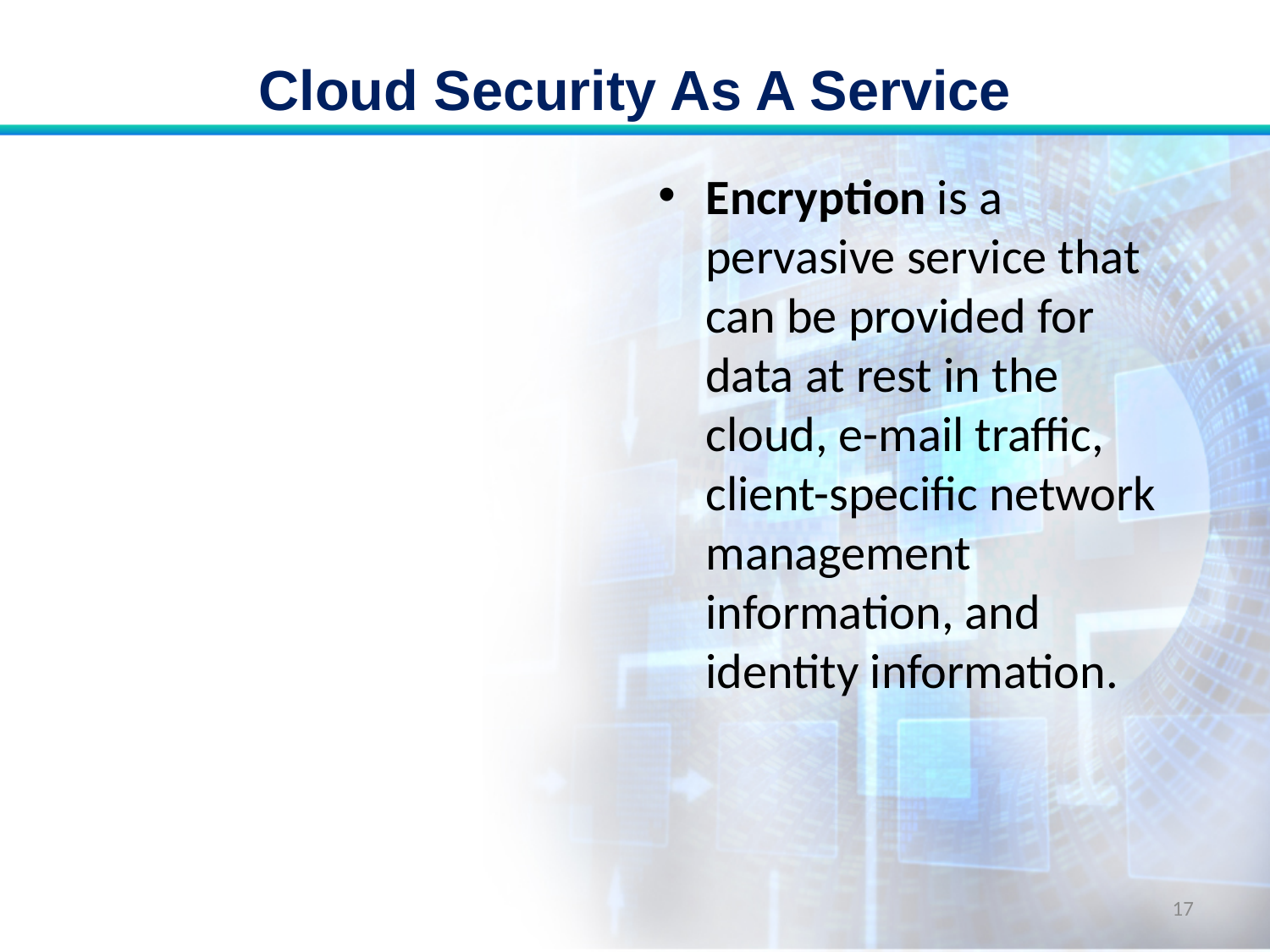

# Cloud Security As A Service
Encryption is a pervasive service that can be provided for data at rest in the cloud, e-mail traffic, client-specific network management information, and identity information.
17